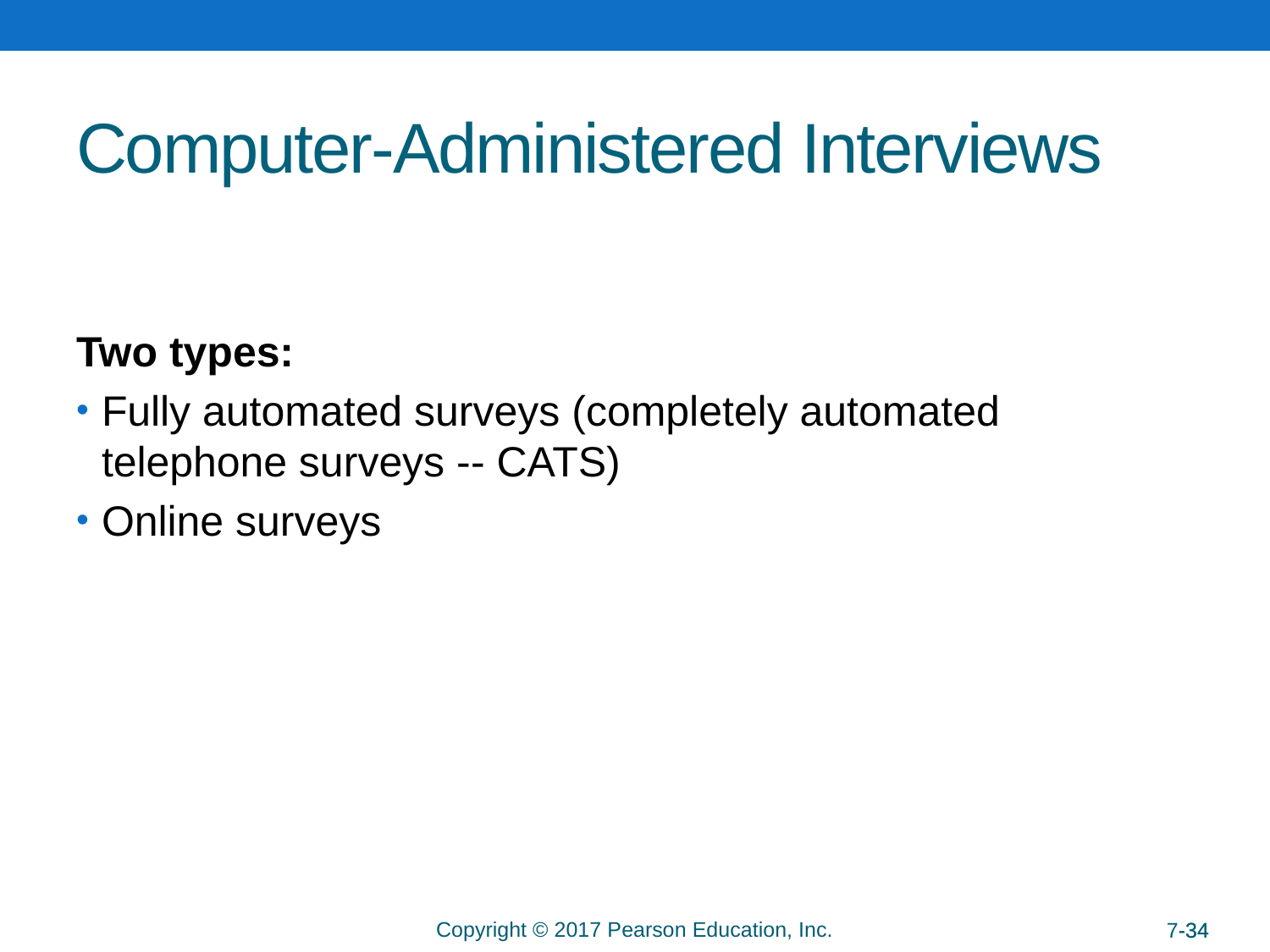

# Computer-Administered Interviews
Two types:
Fully automated surveys (completely automated telephone surveys -- CATS)
Online surveys